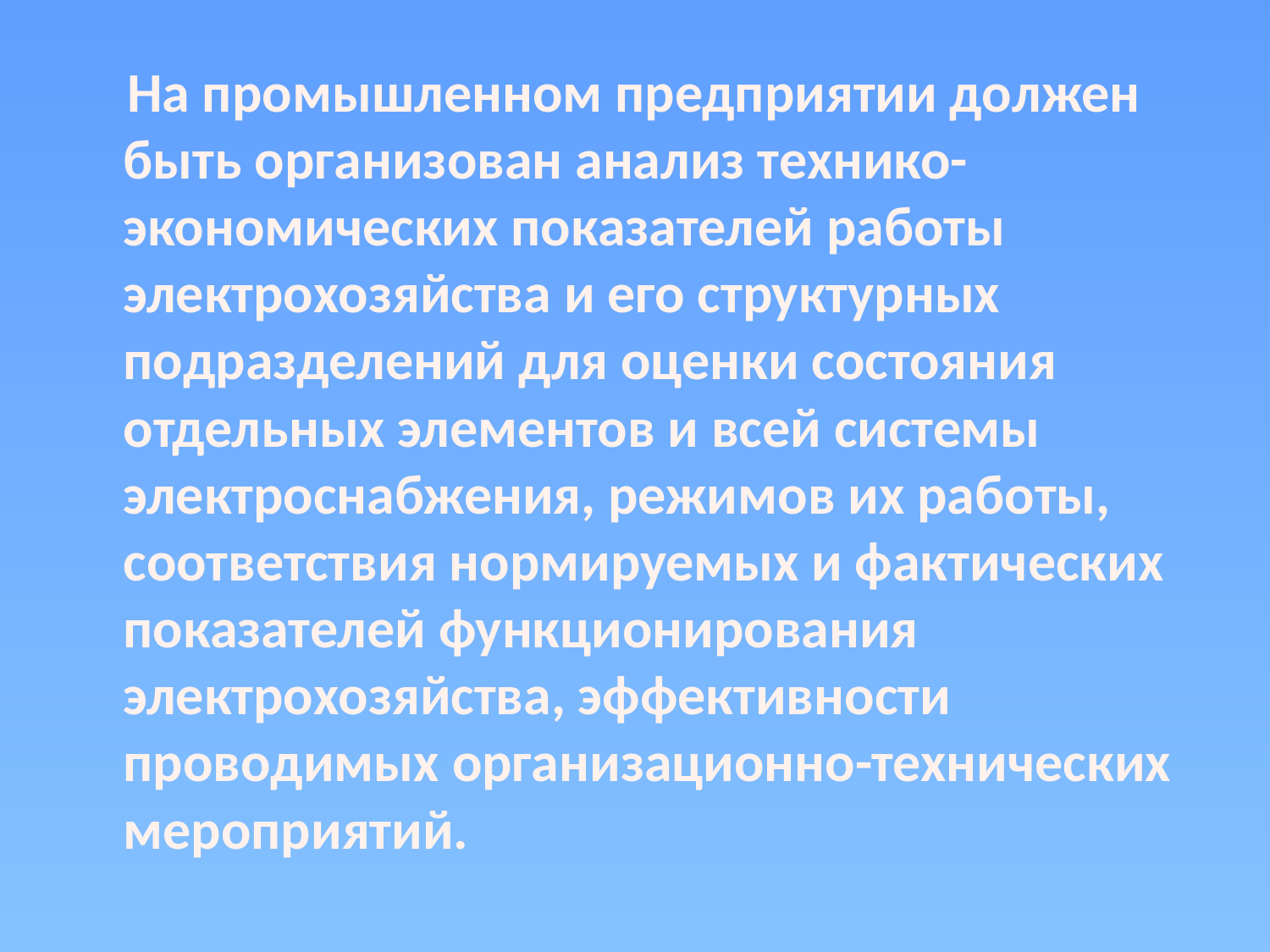

На промышленном предприятии должен быть организован анализ технико-экономических показателей работы электрохозяйства и его структурных подразделений для оценки состояния отдельных элементов и всей системы электроснабжения, режимов их работы, соответствия нормируемых и фактических показателей функционирования электрохозяйства, эффективности проводимых организационно-технических мероприятий.